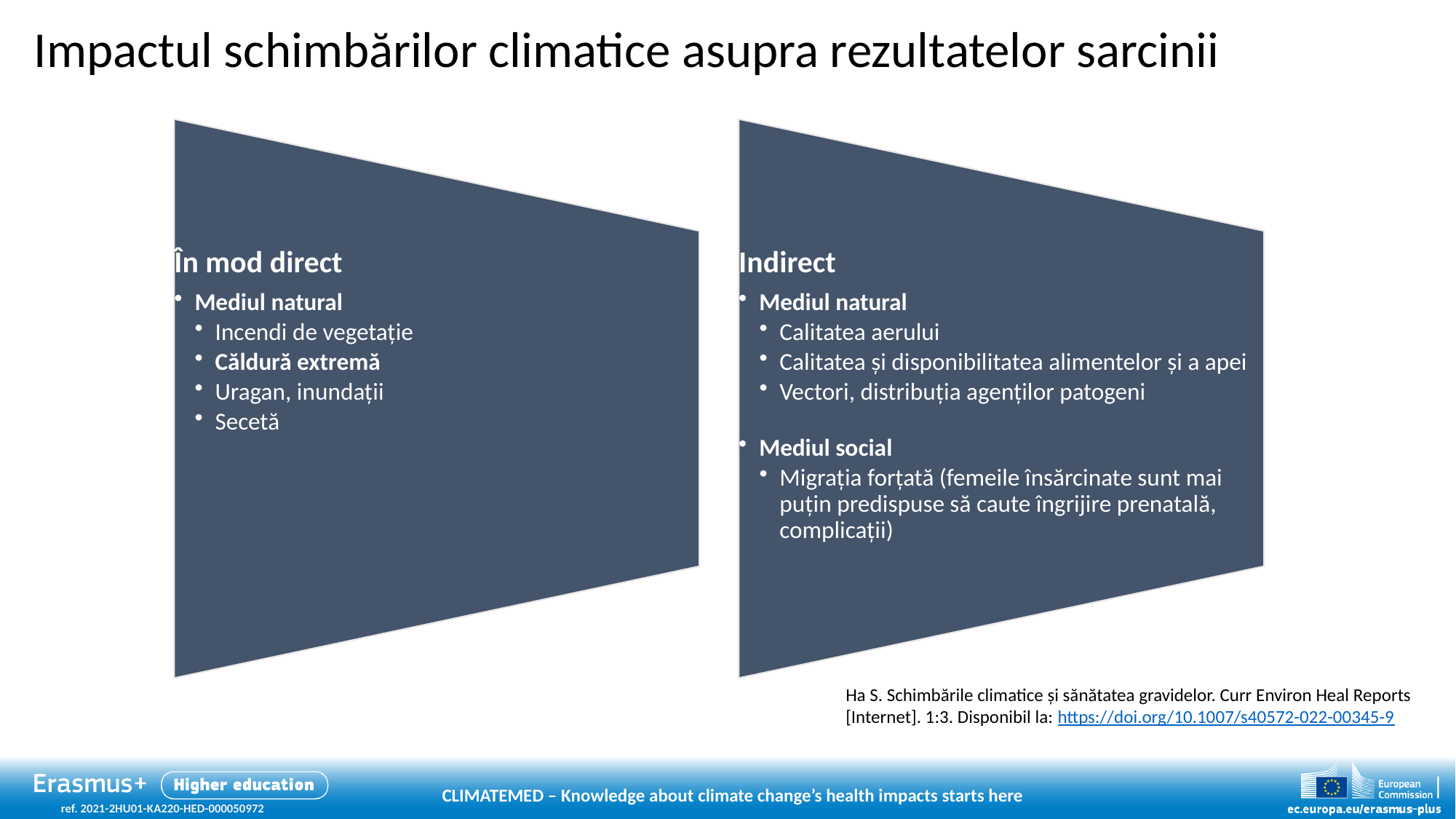

# Impactul schimbărilor climatice asupra rezultatelor sarcinii
În mod direct
Mediul natural
Incendi de vegetație
Căldură extremă
Uragan, inundații
Secetă
Indirect
Mediul natural
Calitatea aerului
Calitatea și disponibilitatea alimentelor și a apei
Vectori, distribuția agenților patogeni
Mediul social
Migrația forțată (femeile însărcinate sunt mai puțin predispuse să caute îngrijire prenatală, complicații)
Ha S. Schimbările climatice și sănătatea gravidelor. Curr Environ Heal Reports [Internet]. 1:3. Disponibil la: https://doi.org/10.1007/s40572-022-00345-9